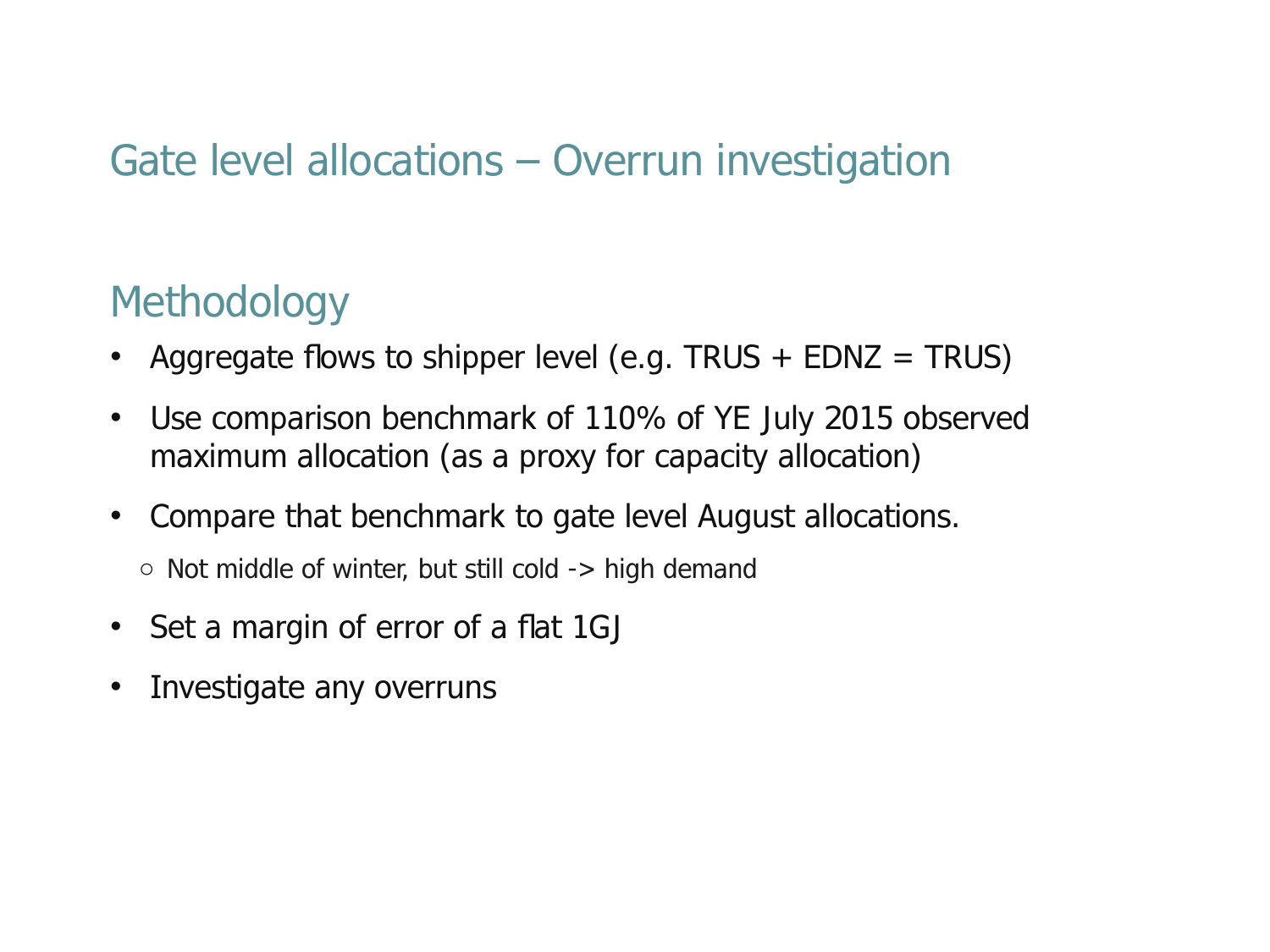

# Gate level allocations – Overrun investigation
Methodology
Aggregate flows to shipper level (e.g. TRUS + EDNZ = TRUS)
Use comparison benchmark of 110% of YE July 2015 observed maximum allocation (as a proxy for capacity allocation)
Compare that benchmark to gate level August allocations.
Not middle of winter, but still cold -> high demand
Set a margin of error of a flat 1GJ
Investigate any overruns